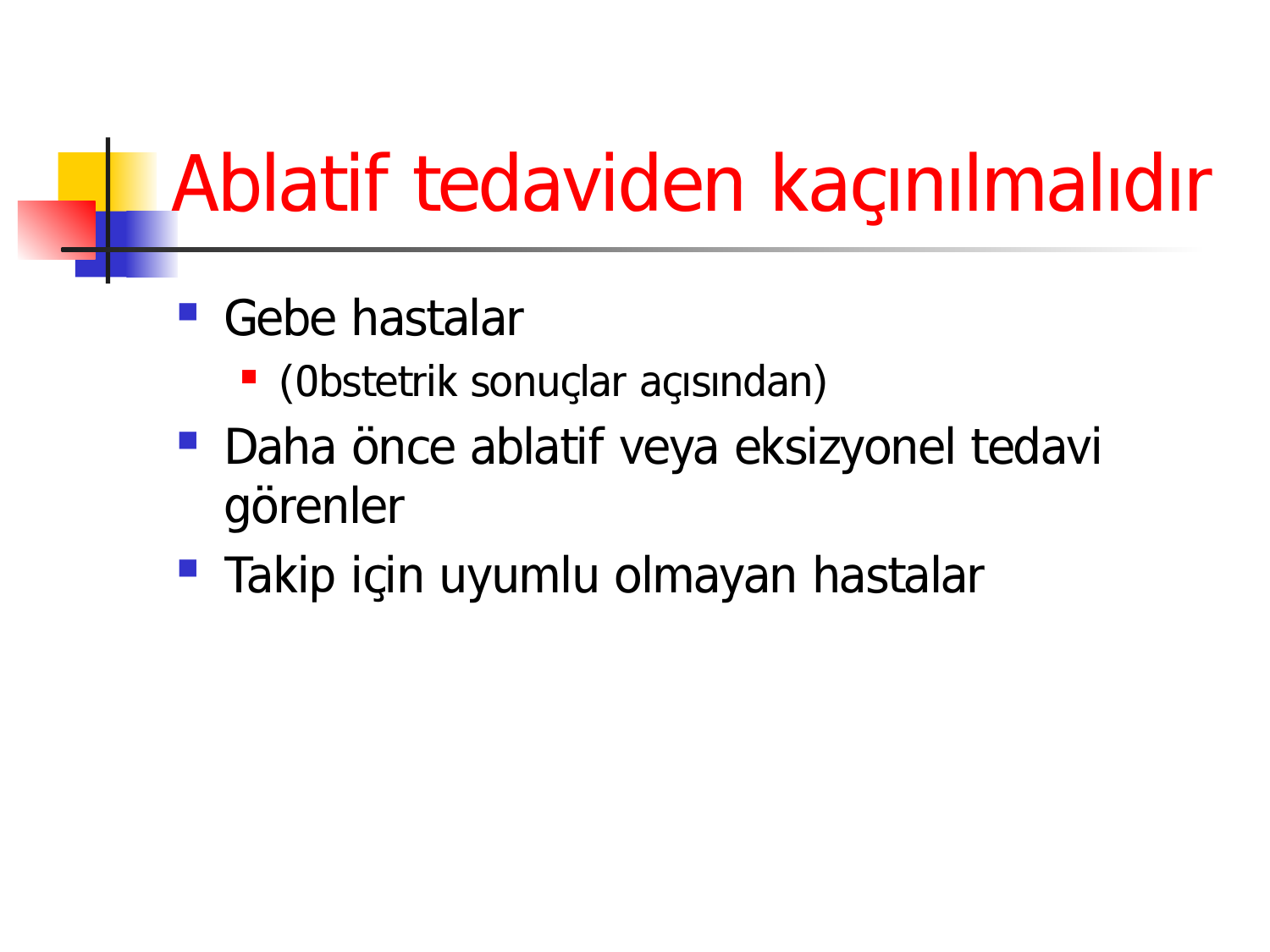

# Ablatif tedaviden kaçınılmalıdır
Gebe hastalar
(0bstetrik sonuçlar açısından)
Daha önce ablatif veya eksizyonel tedavi görenler
Takip için uyumlu olmayan hastalar